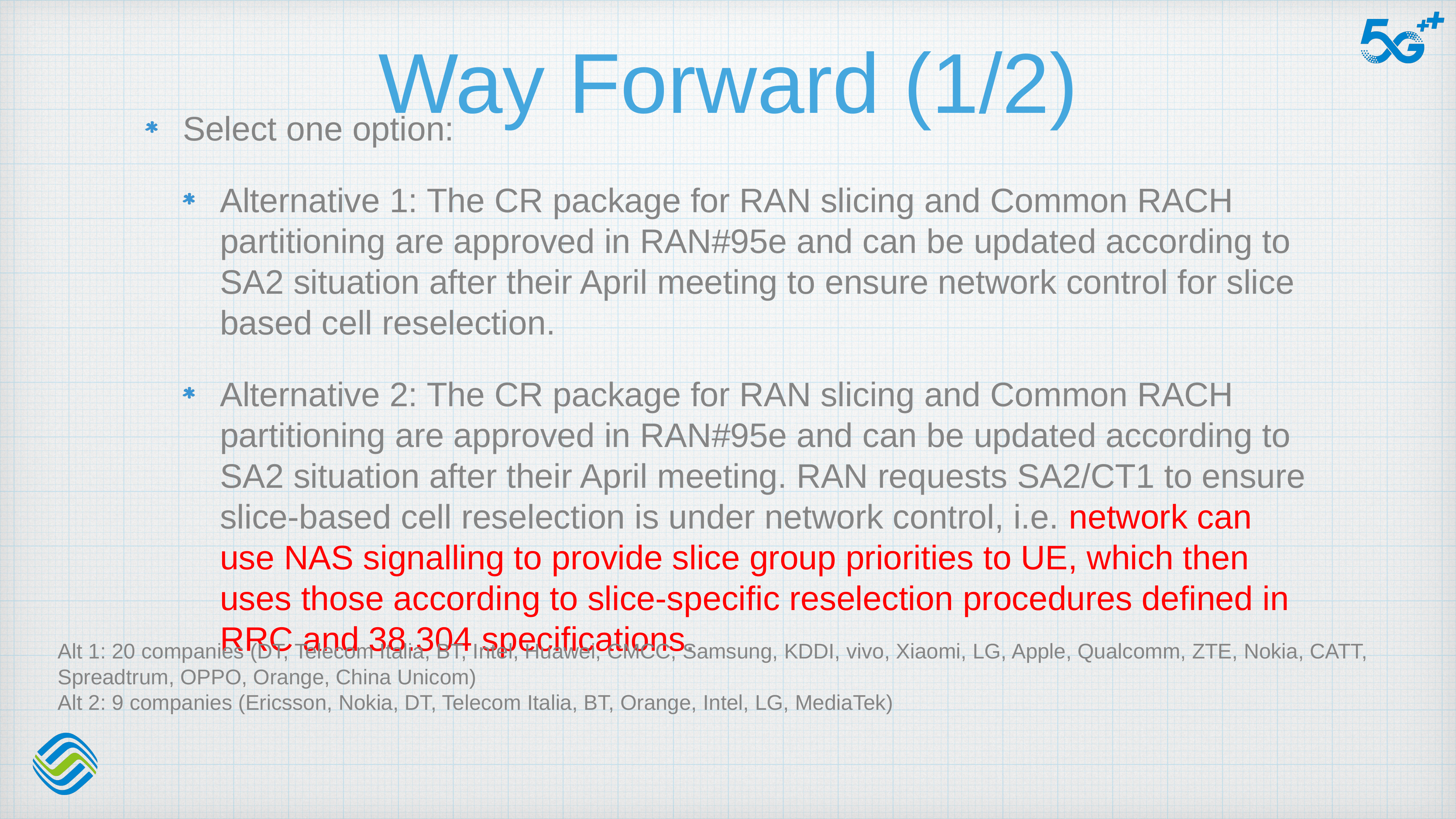

# Way Forward (1/2)
Select one option:
Alternative 1: The CR package for RAN slicing and Common RACH partitioning are approved in RAN#95e and can be updated according to SA2 situation after their April meeting to ensure network control for slice based cell reselection.
Alternative 2: The CR package for RAN slicing and Common RACH partitioning are approved in RAN#95e and can be updated according to SA2 situation after their April meeting. RAN requests SA2/CT1 to ensure slice-based cell reselection is under network control, i.e. network can use NAS signalling to provide slice group priorities to UE, which then uses those according to slice-specific reselection procedures defined in RRC and 38.304 specifications.
Alt 1: 20 companies (DT, Telecom Italia, BT, Intel, Huawei, CMCC, Samsung, KDDI, vivo, Xiaomi, LG, Apple, Qualcomm, ZTE, Nokia, CATT, Spreadtrum, OPPO, Orange, China Unicom)
Alt 2: 9 companies (Ericsson, Nokia, DT, Telecom Italia, BT, Orange, Intel, LG, MediaTek)